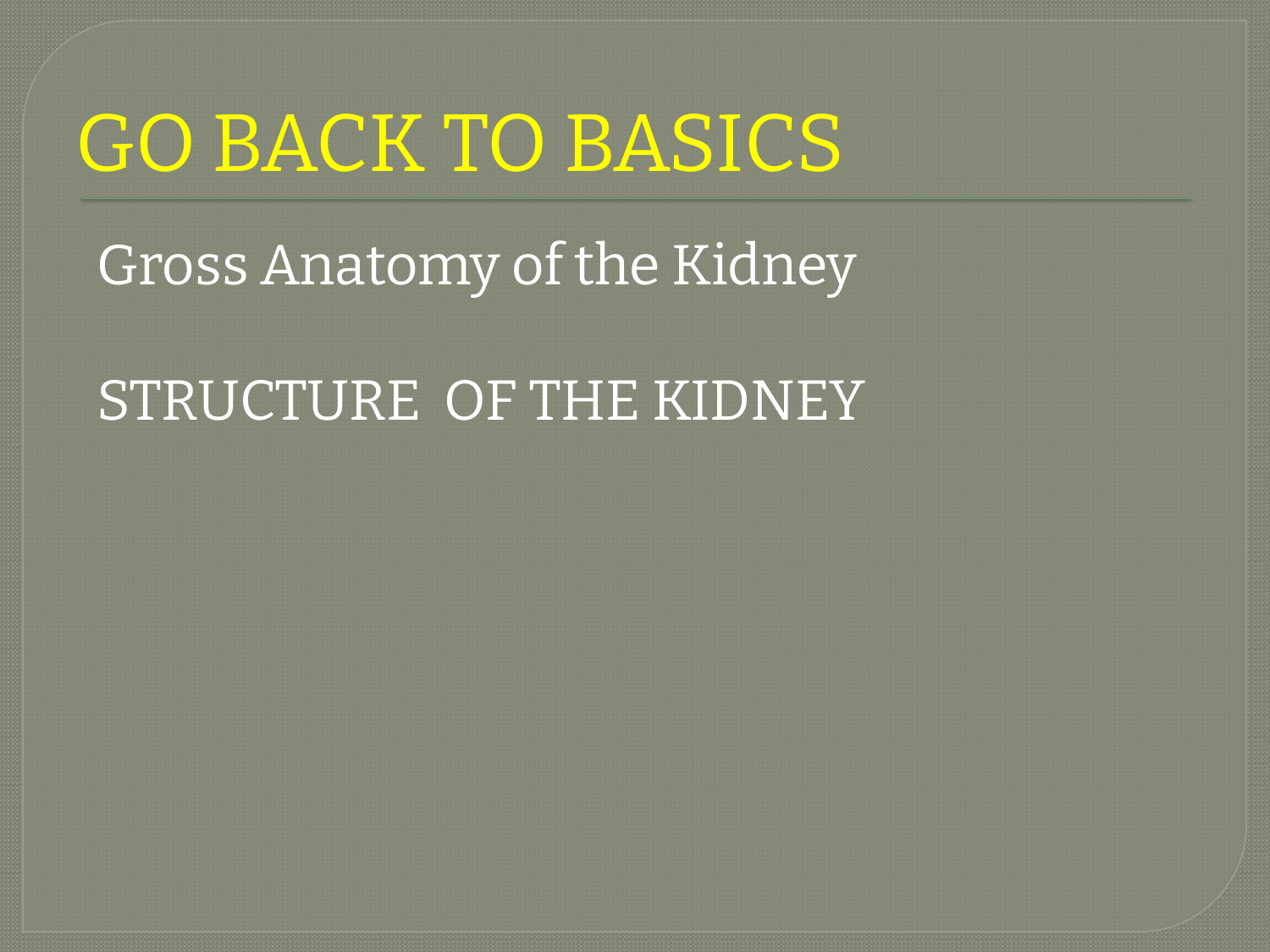

# GO BACK TO BASICS
Gross Anatomy of the Kidney

STRUCTURE  OF THE KIDNEY